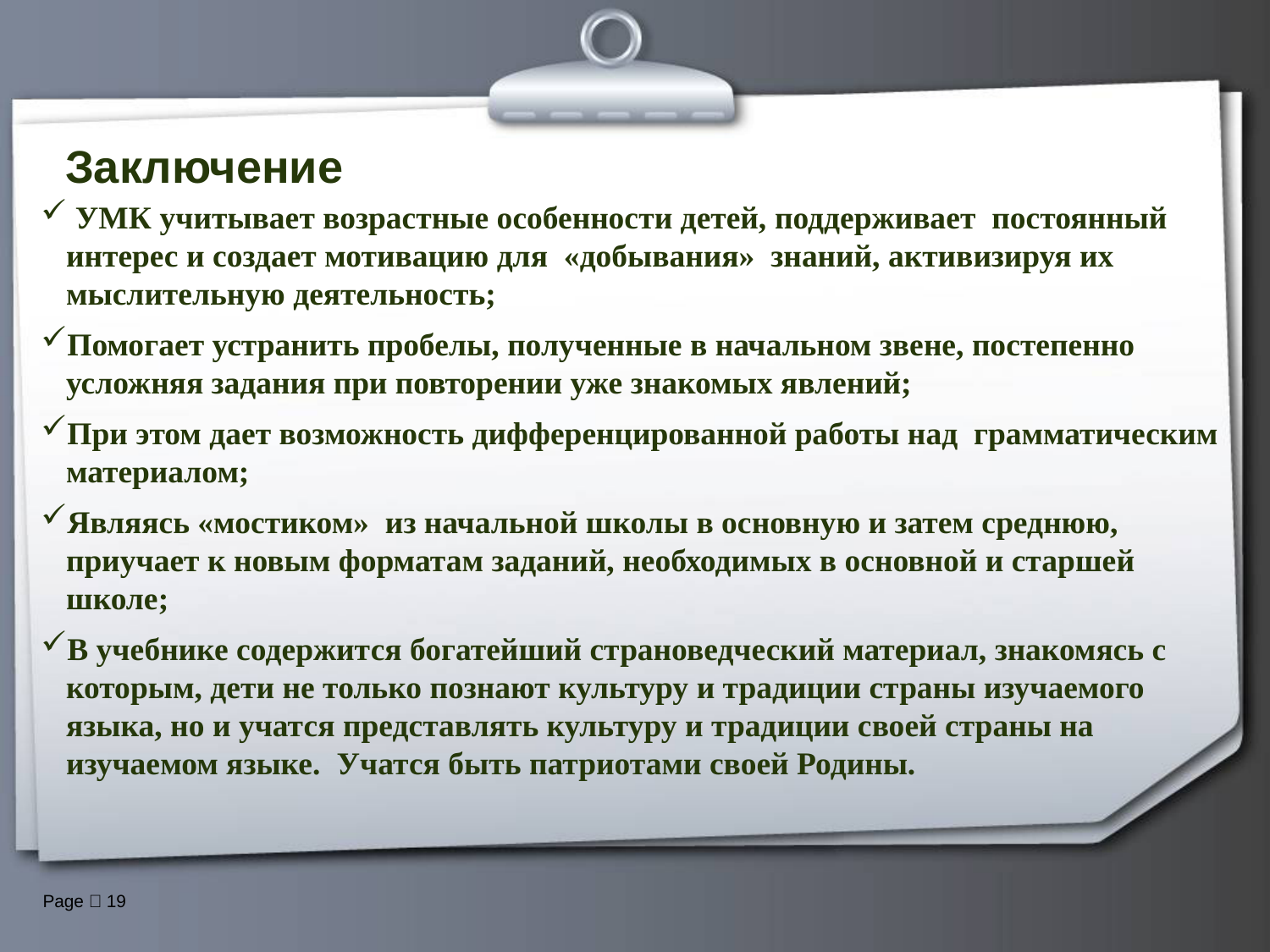

# Заключение
 УМК учитывает возрастные особенности детей, поддерживает  постоянный интерес и создает мотивацию для  «добывания»  знаний, активизируя их мыслительную деятельность;
Помогает устранить пробелы, полученные в начальном звене, постепенно усложняя задания при повторении уже знакомых явлений;
При этом дает возможность дифференцированной работы над  грамматическим материалом;
Являясь «мостиком»  из начальной школы в основную и затем среднюю, приучает к новым форматам заданий, необходимых в основной и старшей школе;
В учебнике содержится богатейший страноведческий материал, знакомясь с которым, дети не только познают культуру и традиции страны изучаемого языка, но и учатся представлять культуру и традиции своей страны на изучаемом языке.  Учатся быть патриотами своей Родины.